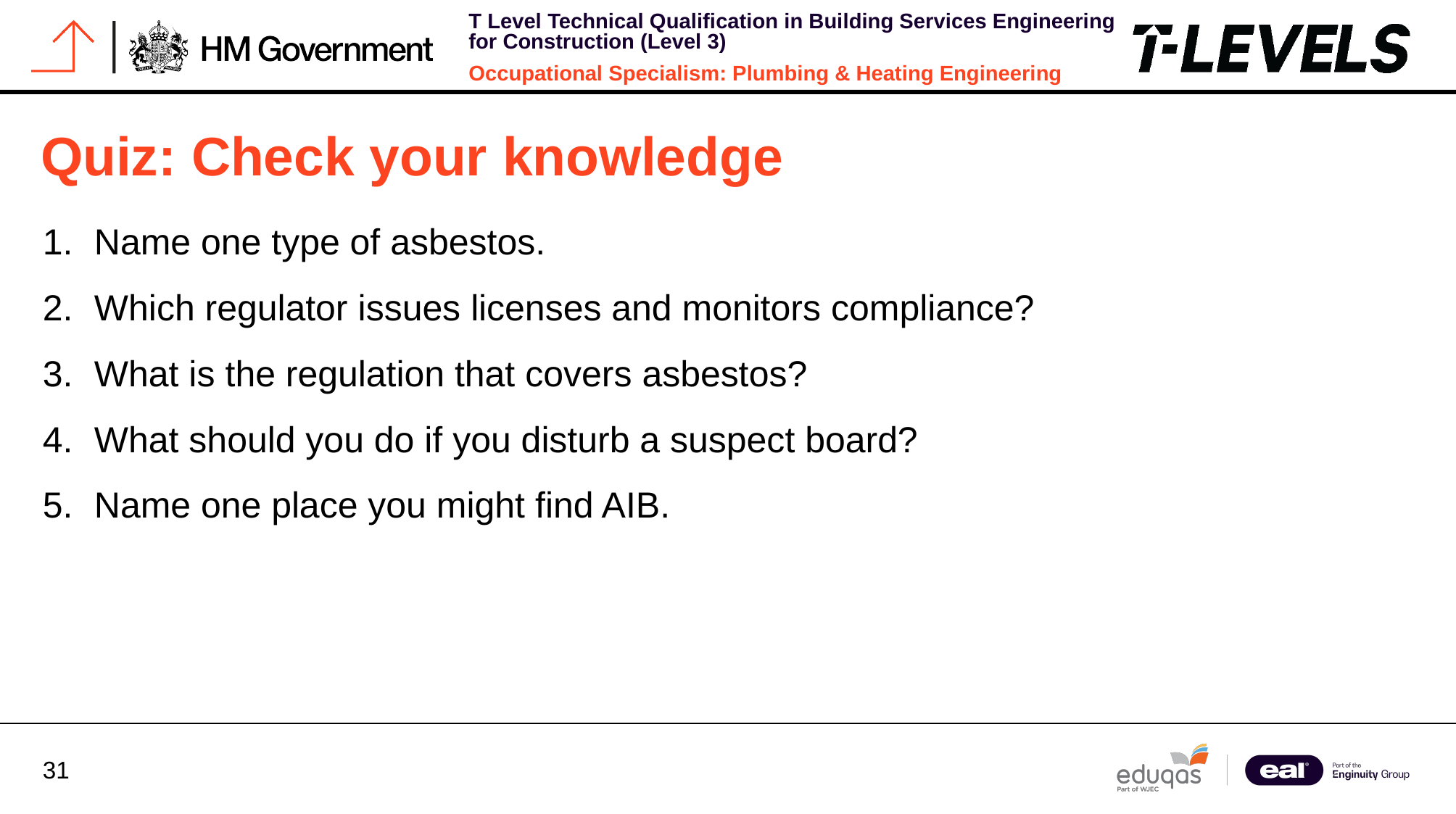

# Quiz: Check your knowledge
Name one type of asbestos.
Which regulator issues licenses and monitors compliance?
What is the regulation that covers asbestos?
What should you do if you disturb a suspect board?
Name one place you might find AIB.